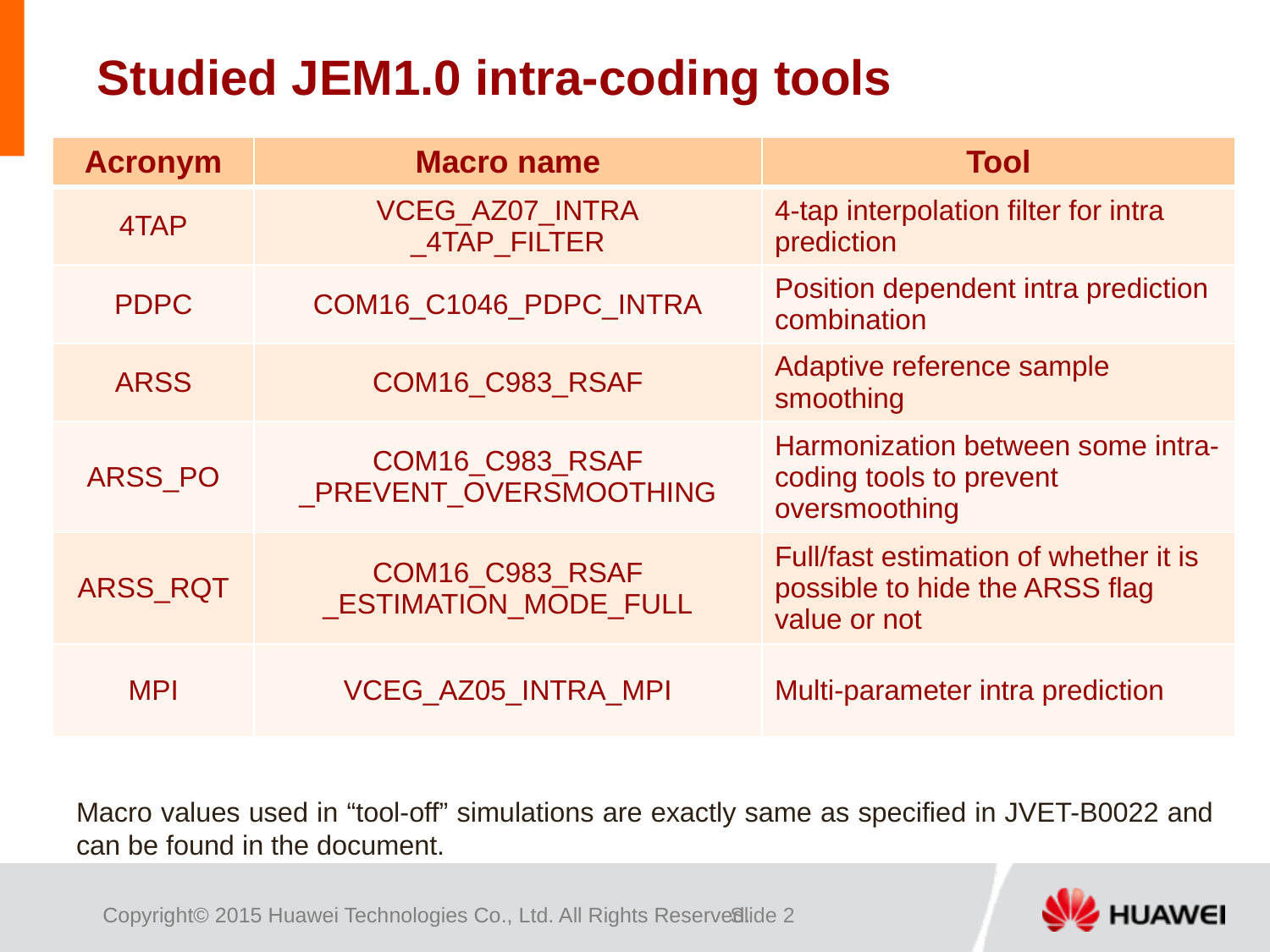

# Studied JEM1.0 intra-coding tools
| Acronym | Macro name | Tool |
| --- | --- | --- |
| 4TAP | VCEG\_AZ07\_INTRA \_4TAP\_FILTER | 4-tap interpolation filter for intra prediction |
| PDPC | COM16\_C1046\_PDPC\_INTRA | Position dependent intra prediction combination |
| ARSS | COM16\_C983\_RSAF | Adaptive reference sample smoothing |
| ARSS\_PO | COM16\_C983\_RSAF \_PREVENT\_OVERSMOOTHING | Harmonization between some intra-coding tools to prevent oversmoothing |
| ARSS\_RQT | COM16\_C983\_RSAF \_ESTIMATION\_MODE\_FULL | Full/fast estimation of whether it is possible to hide the ARSS flag value or not |
| MPI | VCEG\_AZ05\_INTRA\_MPI | Multi-parameter intra prediction |
Macro values used in “tool-off” simulations are exactly same as specified in JVET-B0022 and can be found in the document.